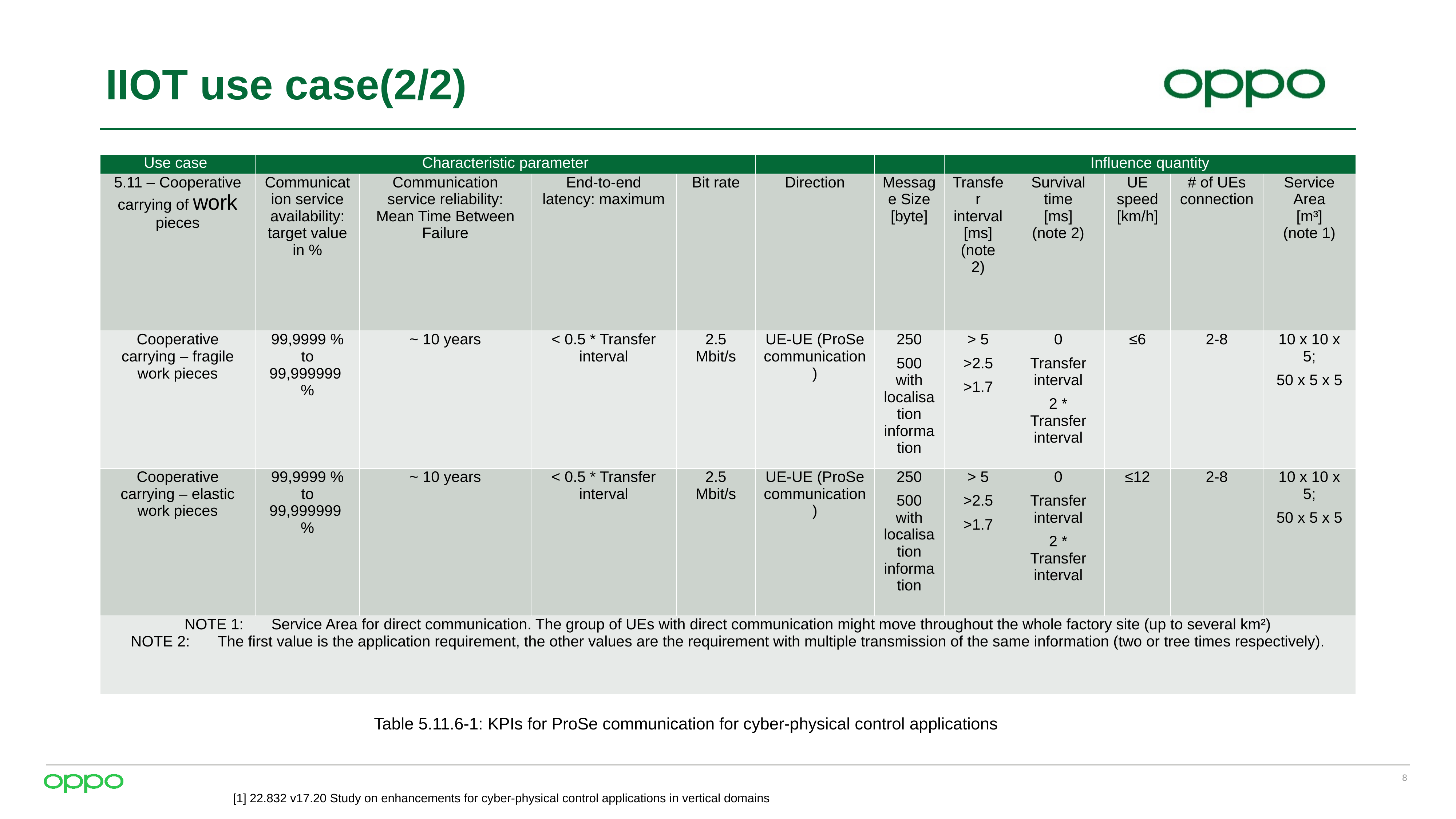

# IIOT use case(2/2)
| Use case | Characteristic parameter |  |  |  |  |  | Influence quantity |  |  |  |  |
| --- | --- | --- | --- | --- | --- | --- | --- | --- | --- | --- | --- |
| 5.11 – Cooperative carrying of work pieces | Communication service availability: target value in % | Communication service reliability: Mean Time Between Failure | End-to-end latency: maximum | Bit rate | Direction | Message Size [byte] | Transfer interval [ms] (note 2) | Survival time [ms] (note 2) | UE speed [km/h] | # of UEs connection | Service Area [m³] (note 1) |
| Cooperative carrying – fragile work pieces | 99,9999 % to 99,999999 % | ~ 10 years | < 0.5 \* Transfer interval | 2.5 Mbit/s | UE-UE (ProSe communication) | 250 500 with localisation information | > 5 >2.5 >1.7 | 0 Transfer interval 2 \* Transfer interval | ≤6 | 2-8 | 10 x 10 x 5; 50 x 5 x 5 |
| Cooperative carrying – elastic work pieces | 99,9999 % to 99,999999 % | ~ 10 years | < 0.5 \* Transfer interval | 2.5 Mbit/s | UE-UE (ProSe communication) | 250 500 with localisation information | > 5 >2.5 >1.7 | 0 Transfer interval 2 \* Transfer interval | ≤12 | 2-8 | 10 x 10 x 5; 50 x 5 x 5 |
| NOTE 1: Service Area for direct communication. The group of UEs with direct communication might move throughout the whole factory site (up to several km²) NOTE 2: The first value is the application requirement, the other values are the requirement with multiple transmission of the same information (two or tree times respectively). |  |  |  |  |  |  |  |  |  |  |  |
Table 5.11.6-1: KPIs for ProSe communication for cyber-physical control applications

[1] 22.832 v17.20 Study on enhancements for cyber-physical control applications in vertical domains